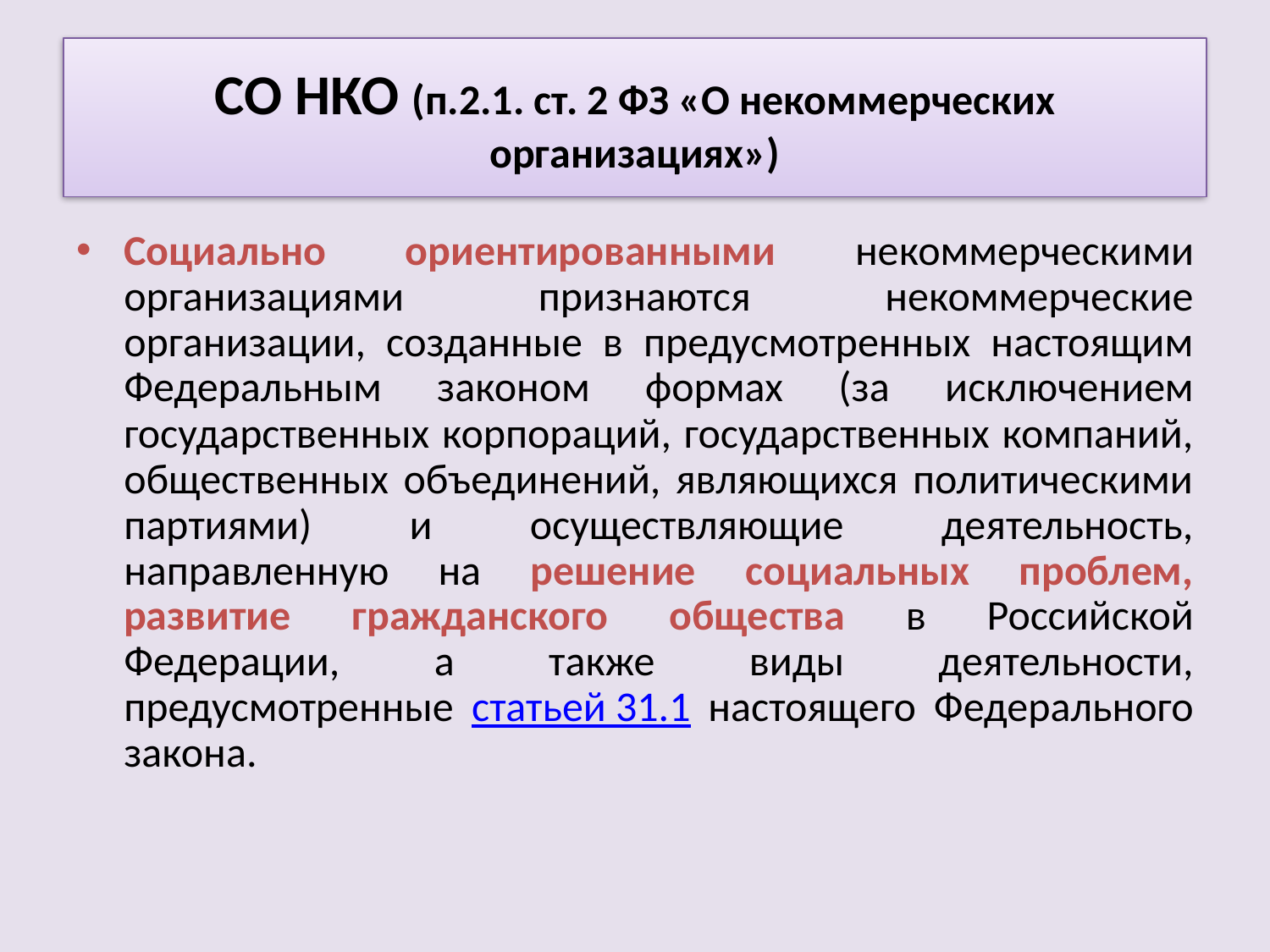

# СО НКО (п.2.1. ст. 2 ФЗ «О некоммерческих организациях»)
Социально ориентированными некоммерческими организациями признаются некоммерческие организации, созданные в предусмотренных настоящим Федеральным законом формах (за исключением государственных корпораций, государственных компаний, общественных объединений, являющихся политическими партиями) и осуществляющие деятельность, направленную на решение социальных проблем, развитие гражданского общества в Российской Федерации, а также виды деятельности, предусмотренные статьей 31.1 настоящего Федерального закона.